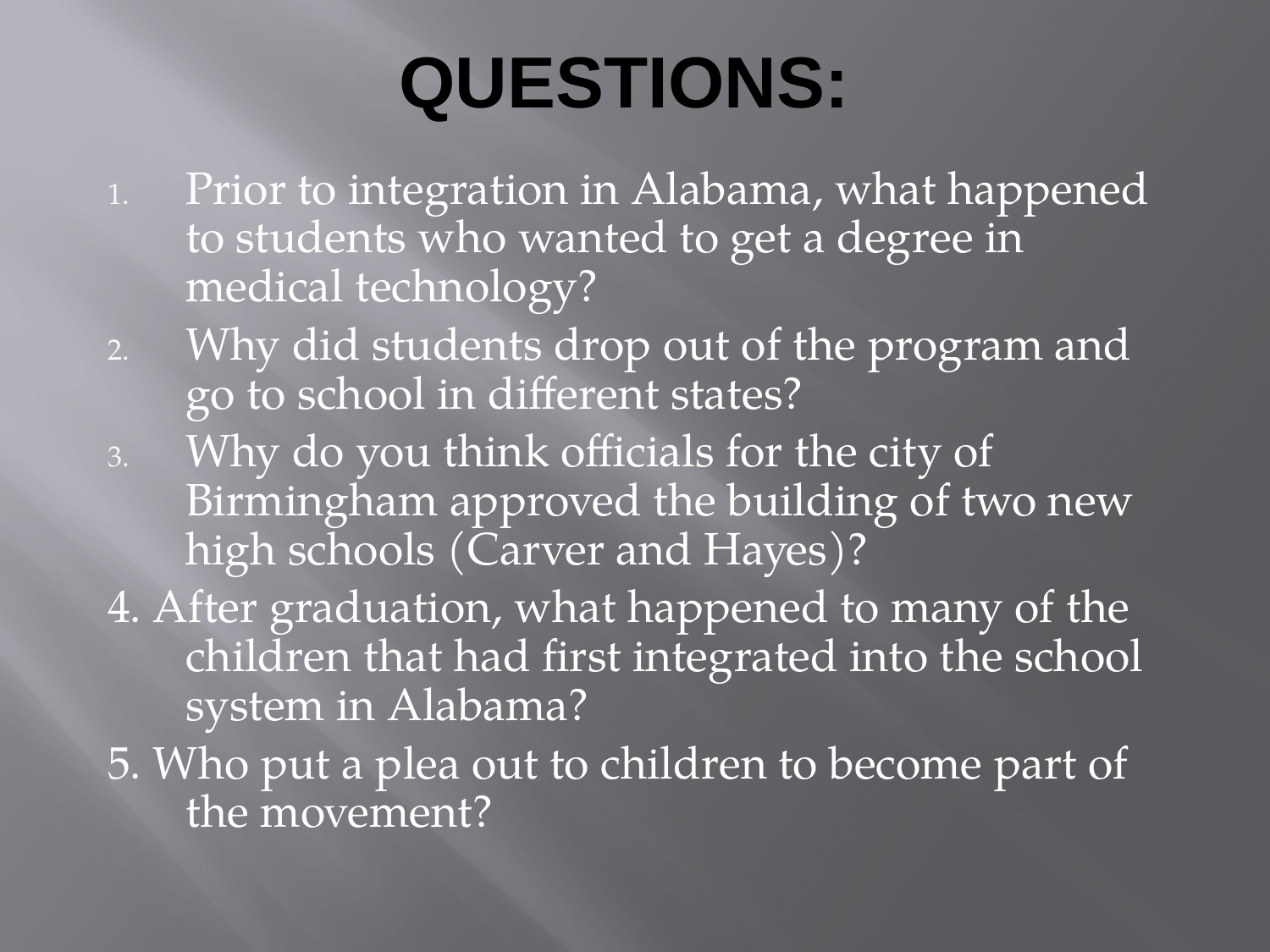

# QUESTIONS:
Prior to integration in Alabama, what happened to students who wanted to get a degree in medical technology?
Why did students drop out of the program and go to school in different states?
Why do you think officials for the city of Birmingham approved the building of two new high schools (Carver and Hayes)?
4. After graduation, what happened to many of the children that had first integrated into the school system in Alabama?
5. Who put a plea out to children to become part of the movement?